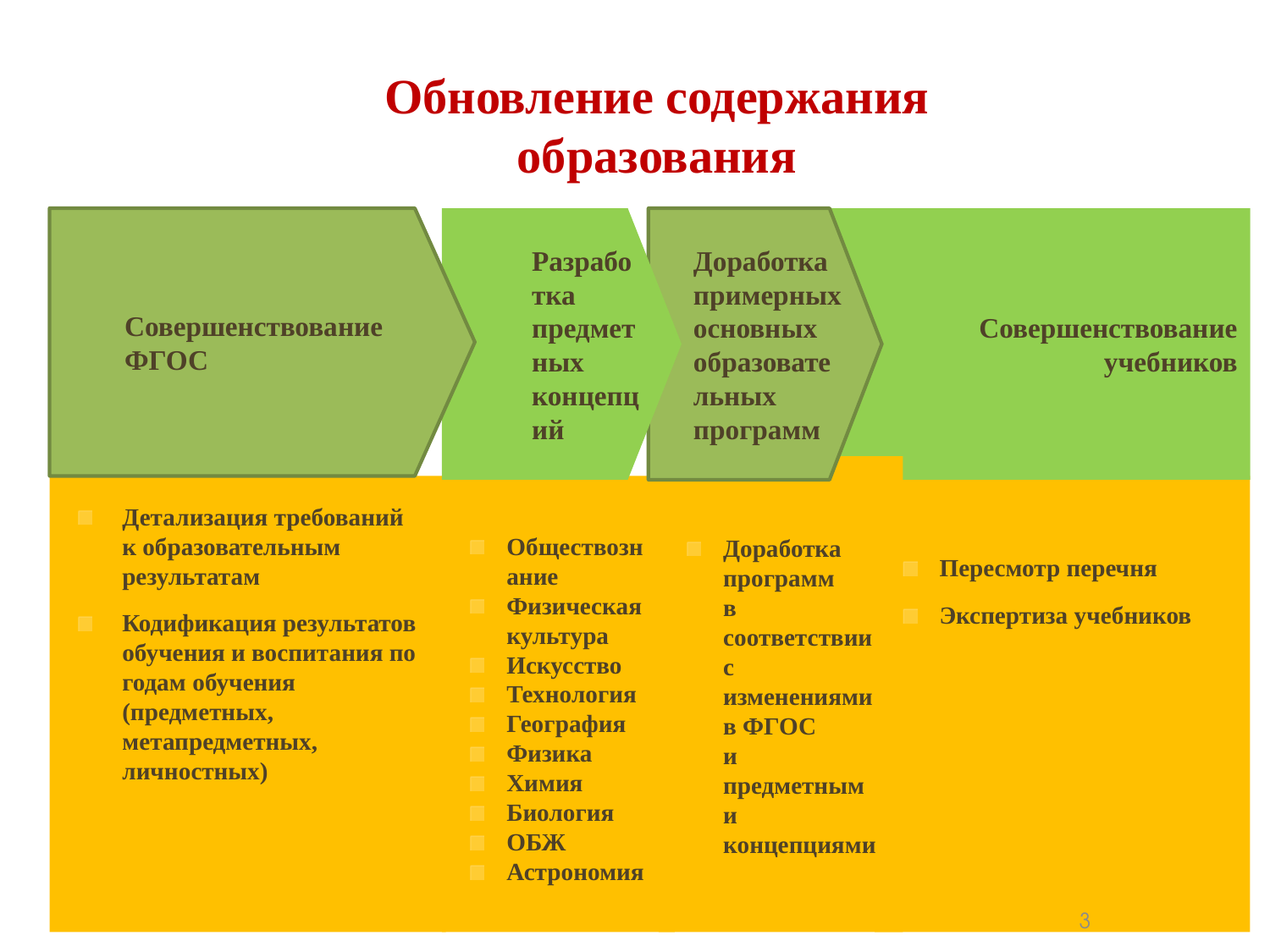

# Обновление содержания образования
Совершенствование
ФГОС
Разработка предметных концепций
Доработка
примерных основных образовательных программ
Совершенствование учебников

Доработка программ
в соответствии
с изменениями
в ФГОС
и предметными концепциями

Обществознание
Физическая культура
Искусство
Технология
География
Физика
Химия
Биология
ОБЖ
Астрономия

Пересмотр перечня
Экспертиза учебников

Детализация требований к образовательным результатам
Кодификация результатов обучения и воспитания по годам обучения
(предметных, метапредметных, личностных)
3